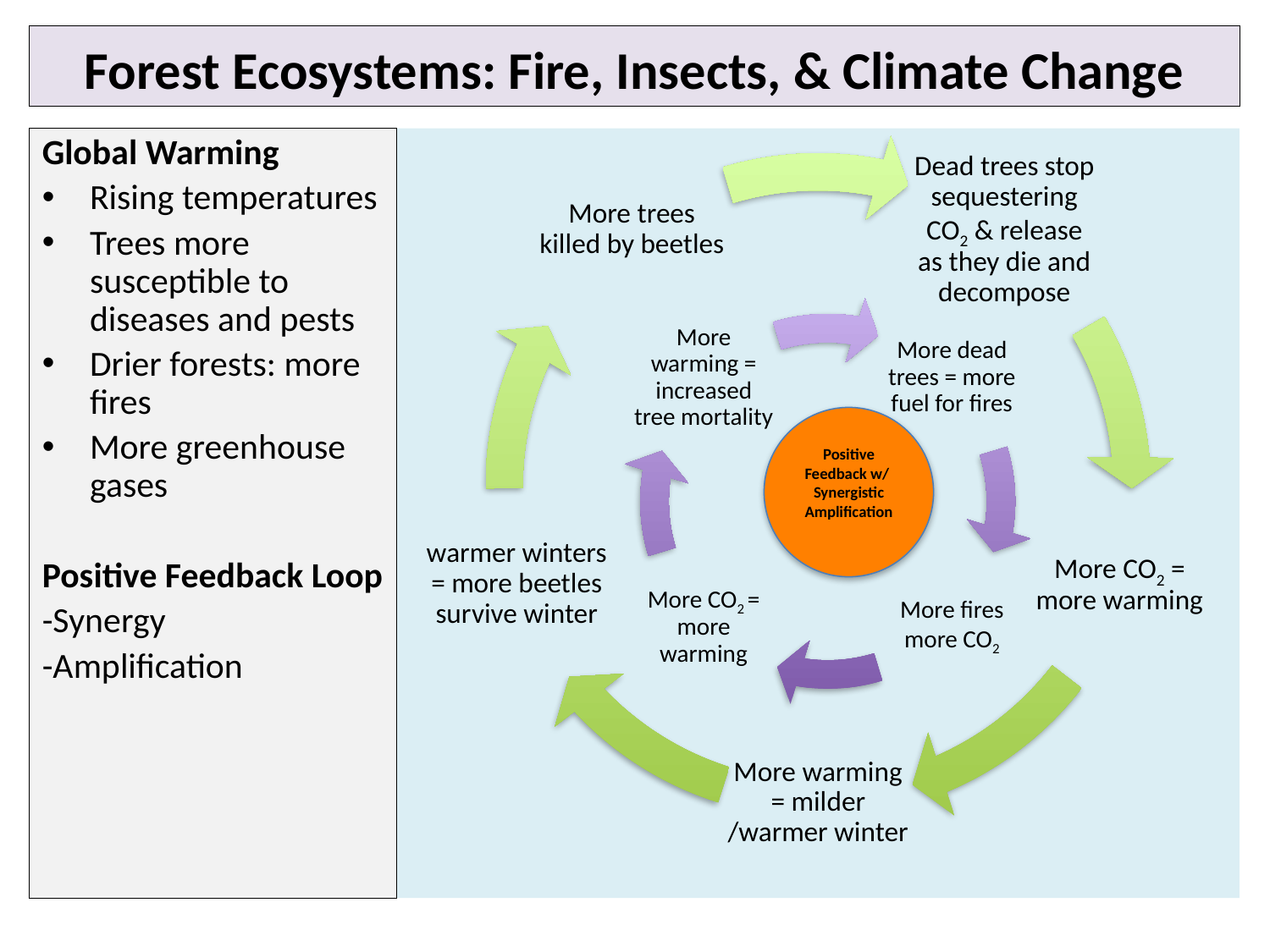

# Forest Ecosystems: Fire, Insects, & Climate Change
Global Warming
Rising temperatures
Trees more susceptible to diseases and pests
Drier forests: more fires
More greenhouse gases

Positive Feedback Loop
-Synergy
-Amplification

Dead trees stop sequestering CO2 & release as they die and decompose
More CO2 = more warming
More warming = milder /warmer winter
warmer winters = more beetles survive winter
More trees killed by beetles
More dead trees = more fuel for fires
More fires more CO2
More CO2 = more warming
More warming = increased tree mortality
Positive
Feedback w/
Synergistic Amplification